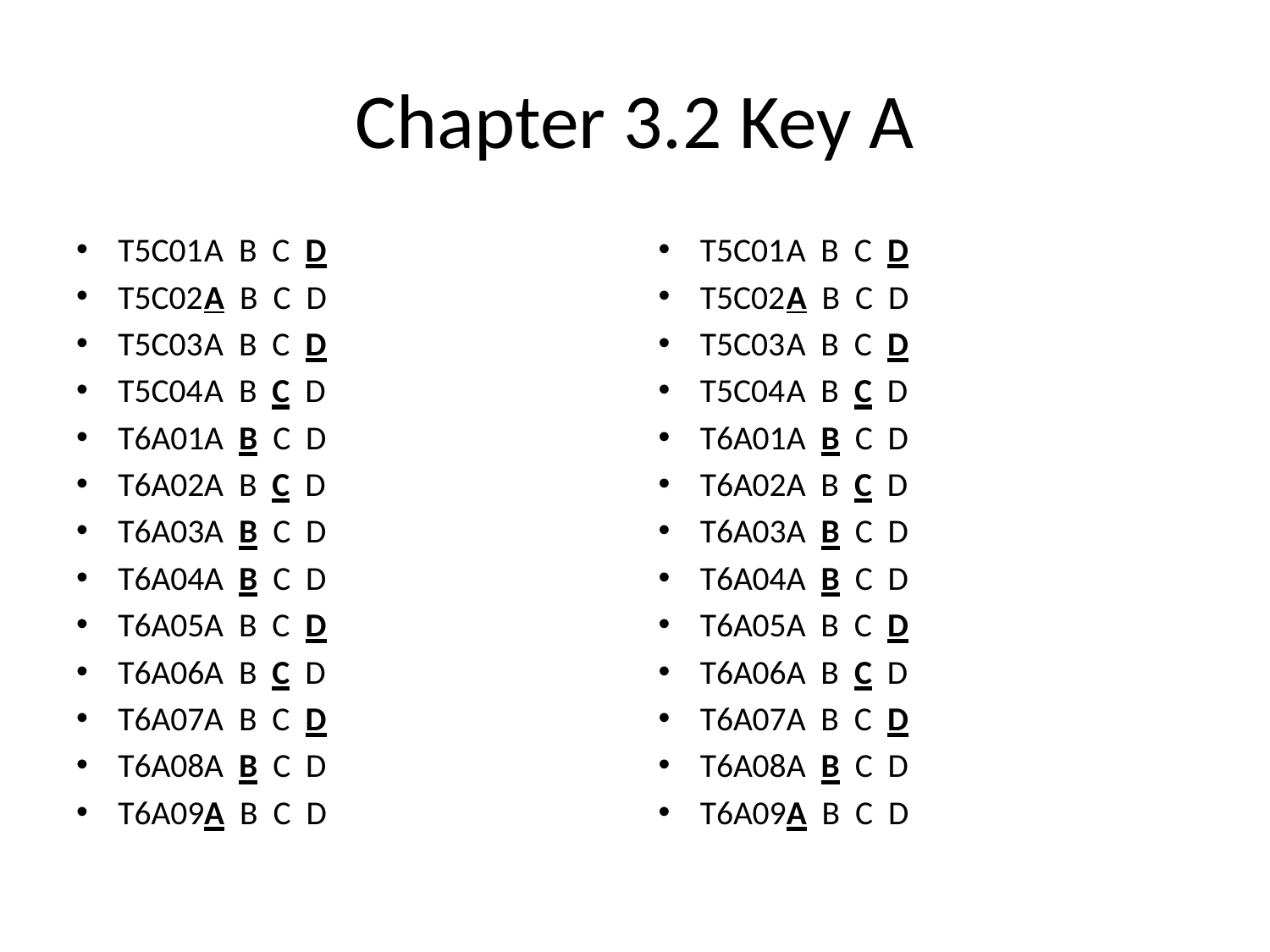

# Chapter 3.2 Key A
T5C01		A  B  C  D
T5C02		A  B  C  D
T5C03		A  B  C  D
T5C04		A  B  C  D
T6A01		A  B  C  D
T6A02		A  B  C  D
T6A03		A  B  C  D
T6A04		A  B  C  D
T6A05		A  B  C  D
T6A06		A  B  C  D
T6A07		A  B  C  D
T6A08		A  B  C  D
T6A09		A  B  C  D

T5C01		A  B  C  D
T5C02		A  B  C  D
T5C03		A  B  C  D
T5C04		A  B  C  D
T6A01		A  B  C  D
T6A02		A  B  C  D
T6A03		A  B  C  D
T6A04		A  B  C  D
T6A05		A  B  C  D
T6A06		A  B  C  D
T6A07		A  B  C  D
T6A08		A  B  C  D
T6A09		A  B  C  D